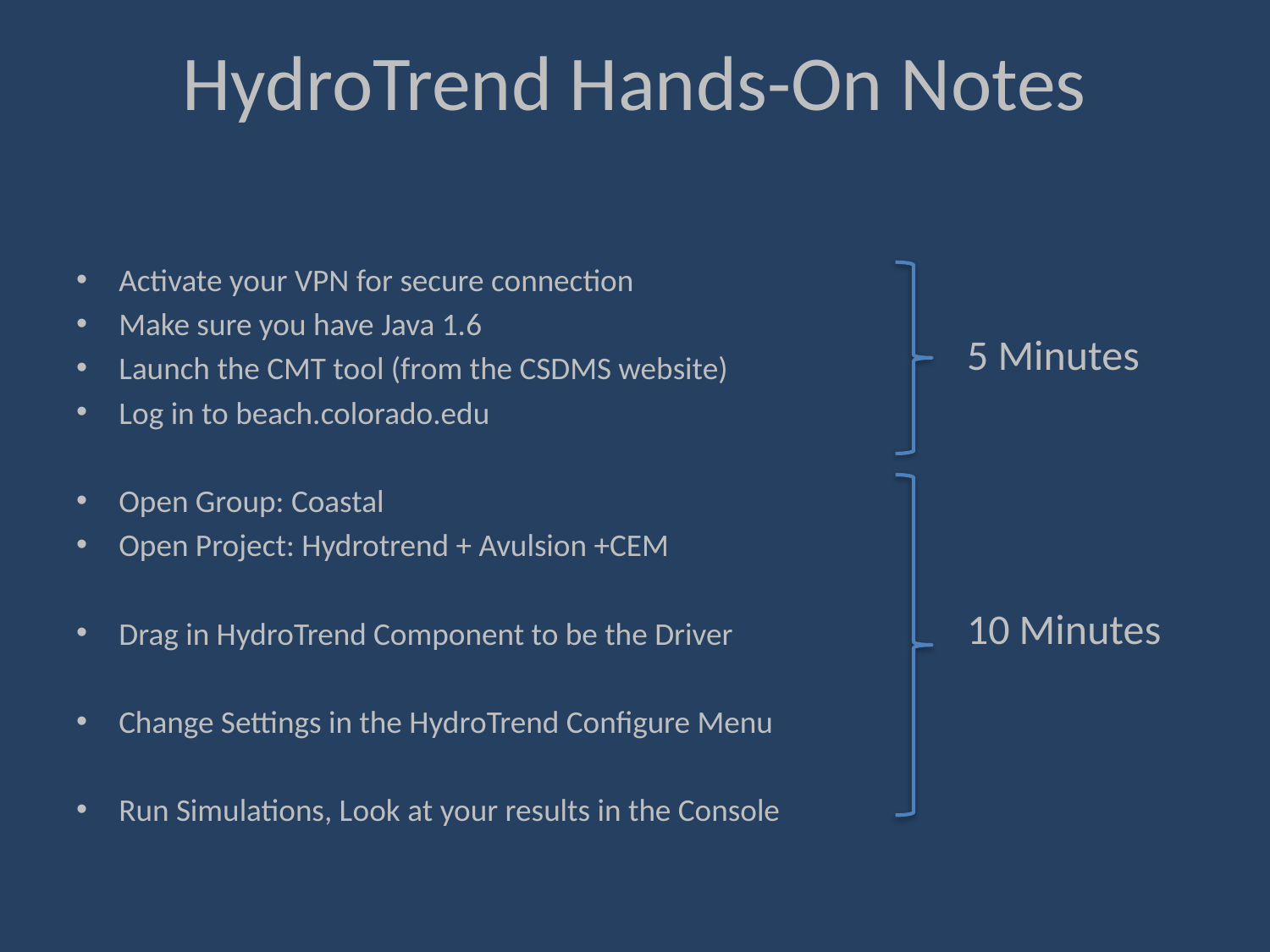

# HydroTrend Hands-On Notes

Activate your VPN for secure connection
Make sure you have Java 1.6
Launch the CMT tool (from the CSDMS website)
Log in to beach.colorado.edu

Open Group: Coastal
Open Project: Hydrotrend + Avulsion +CEM

Drag in HydroTrend Component to be the Driver

Change Settings in the HydroTrend Configure Menu

Run Simulations, Look at your results in the Console

5 Minutes

10 Minutes